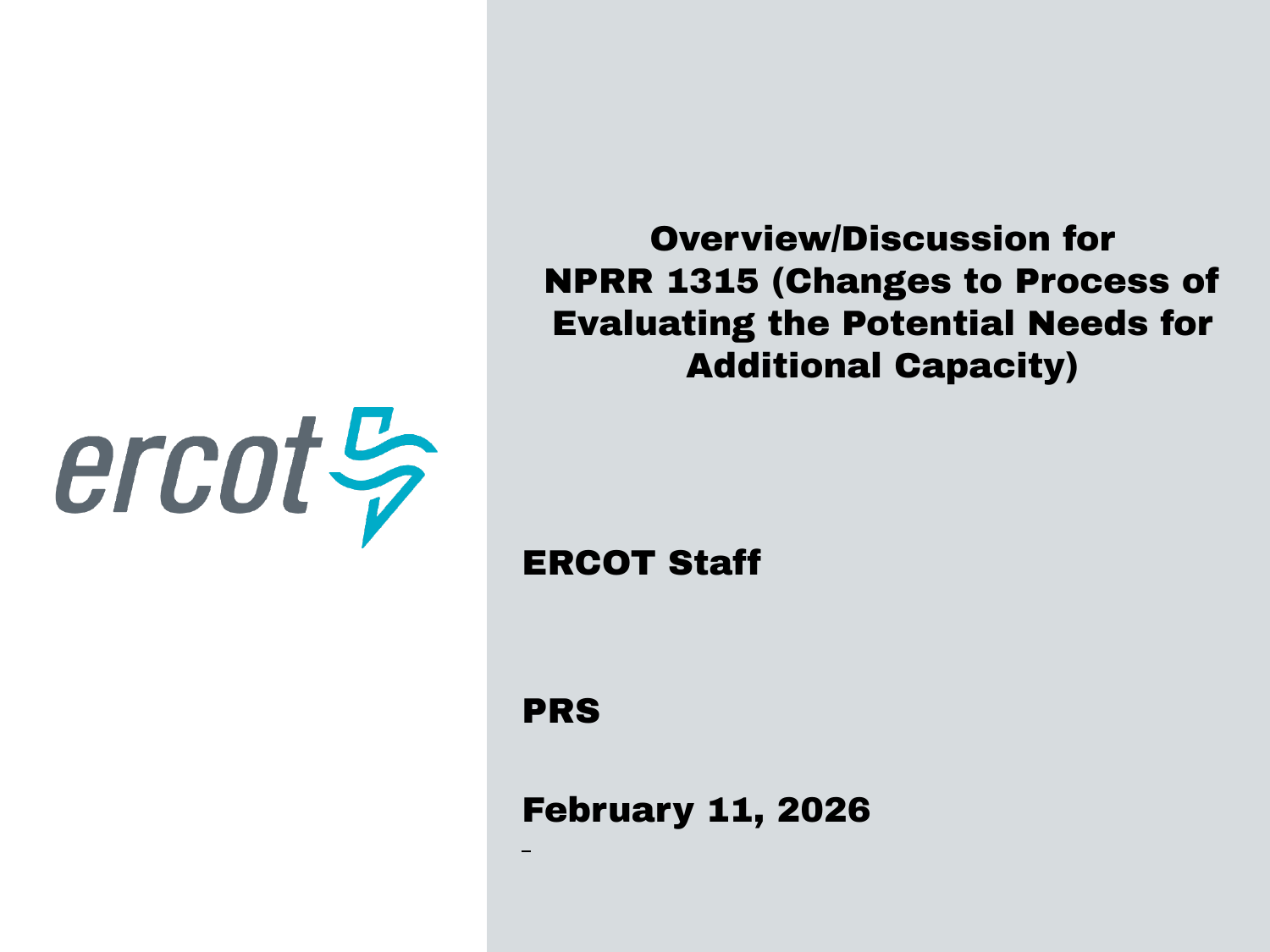

Overview/Discussion for
NPRR 1315 (Changes to Process of Evaluating the Potential Needs for Additional Capacity)

ERCOT Staff

PRS

February 11, 2026